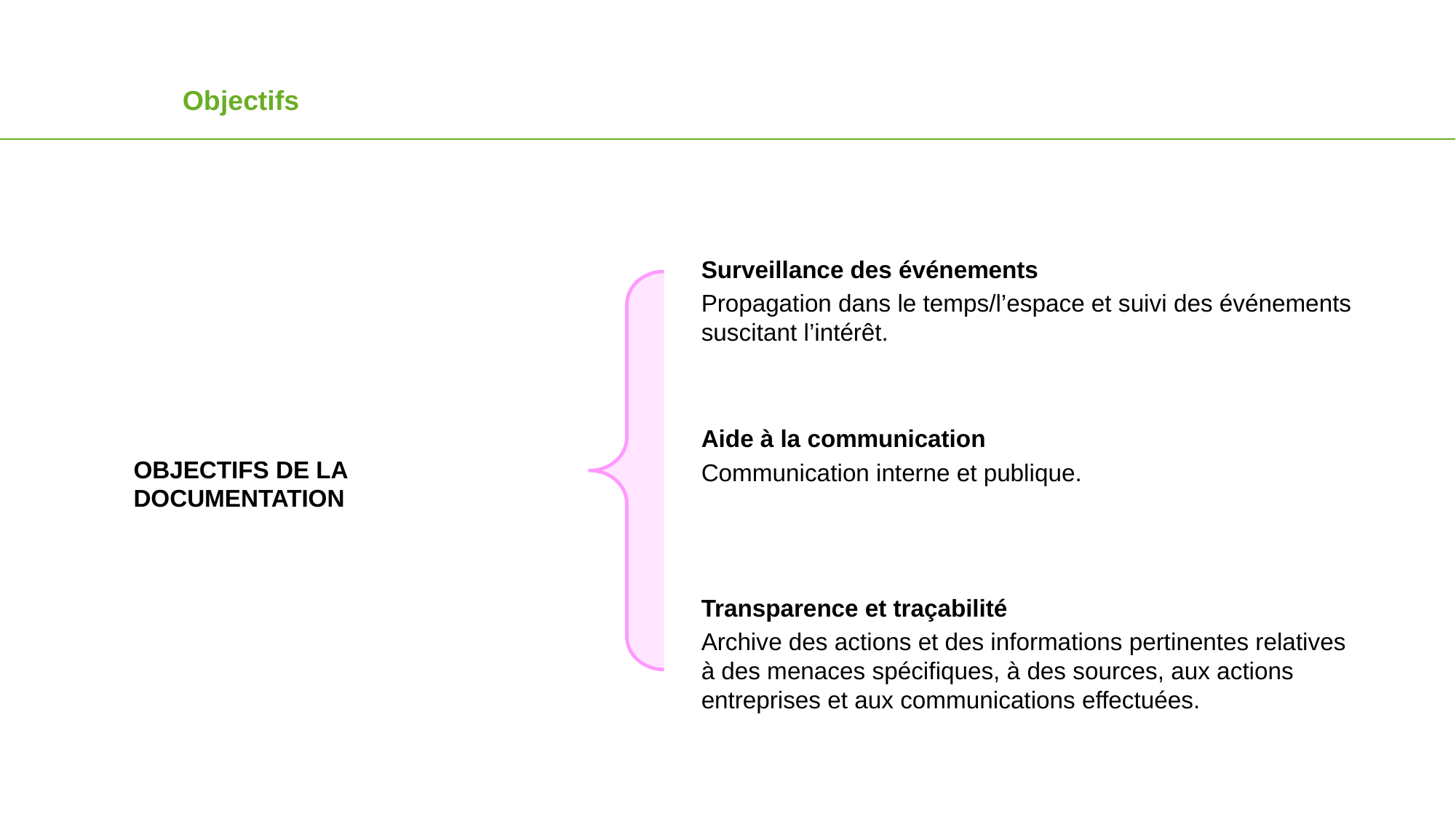

Objectifs
Surveillance des événements
Propagation dans le temps/l’espace et suivi des événements suscitant l’intérêt.

Aide à la communication
Communication interne et publique.
OBJECTIFS DE LA DOCUMENTATION
Transparence et traçabilité
Archive des actions et des informations pertinentes relatives à des menaces spécifiques, à des sources, aux actions entreprises et aux communications effectuées.